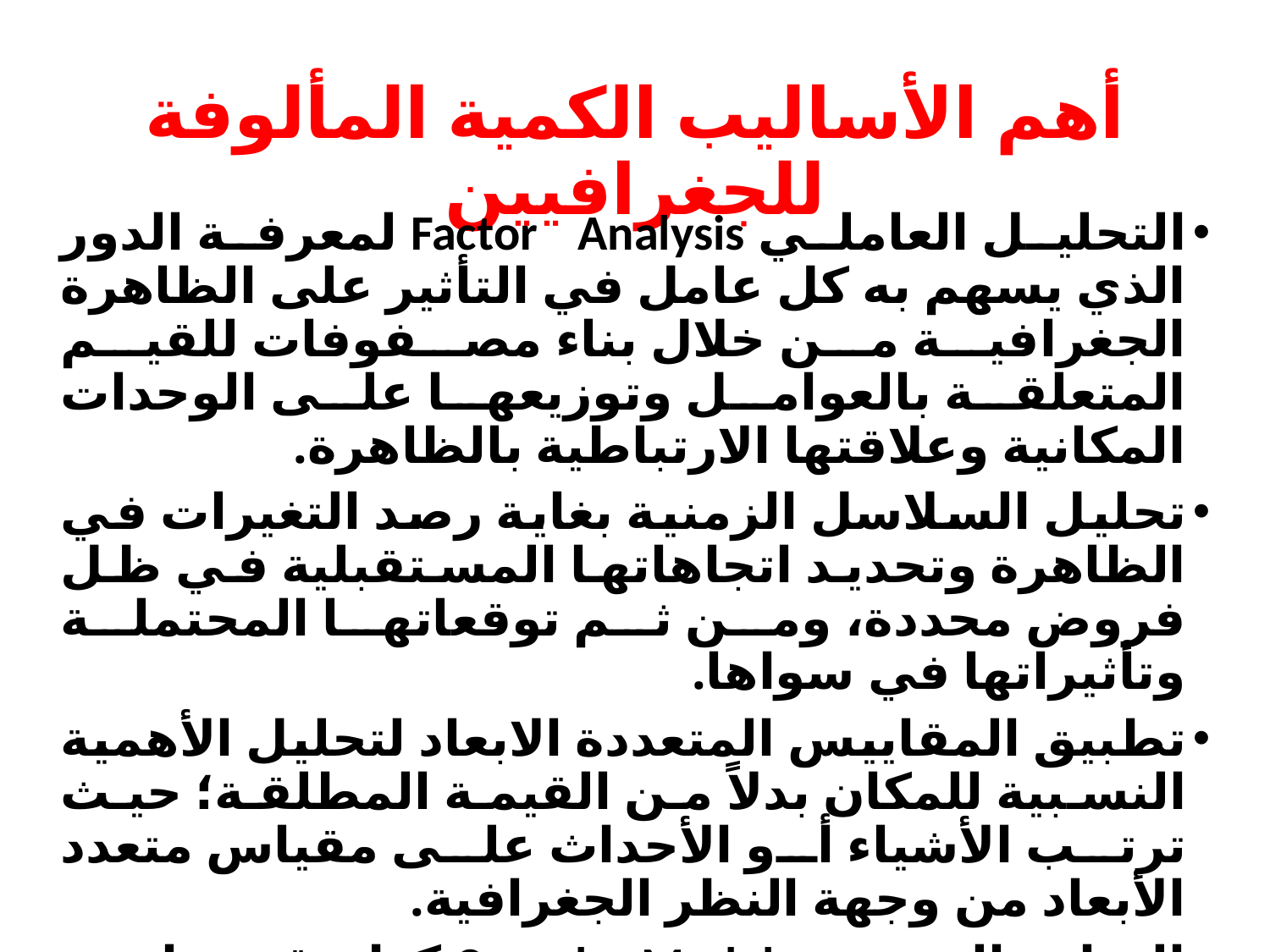

# أهم الأساليب الكمية المألوفة للجغرافيين
التحليل العاملي Factor Analysis لمعرفة الدور الذي يسهم به كل عامل في التأثير على الظاهرة الجغرافية من خلال بناء مصفوفات للقيم المتعلقة بالعوامل وتوزيعها على الوحدات المكانية وعلاقتها الارتباطية بالظاهرة.
تحليل السلاسل الزمنية بغاية رصد التغيرات في الظاهرة وتحديد اتجاهاتها المستقبلية في ظل فروض محددة، ومن ثم توقعاتها المحتملة وتأثيراتها في سواها.
تطبيق المقاييس المتعددة الابعاد لتحليل الأهمية النسبية للمكان بدلاً من القيمة المطلقة؛ حيث ترتب الأشياء أو الأحداث على مقياس متعدد الأبعاد من وجهة النظر الجغرافية.
النماذج السببية Casuals Models كطريقة خاصة في تحليل المسار Path Analysis لإيجاد العلاقات بين كل المتغيرات وليس بين المتغيرات التابعة والمستقلة فقط..